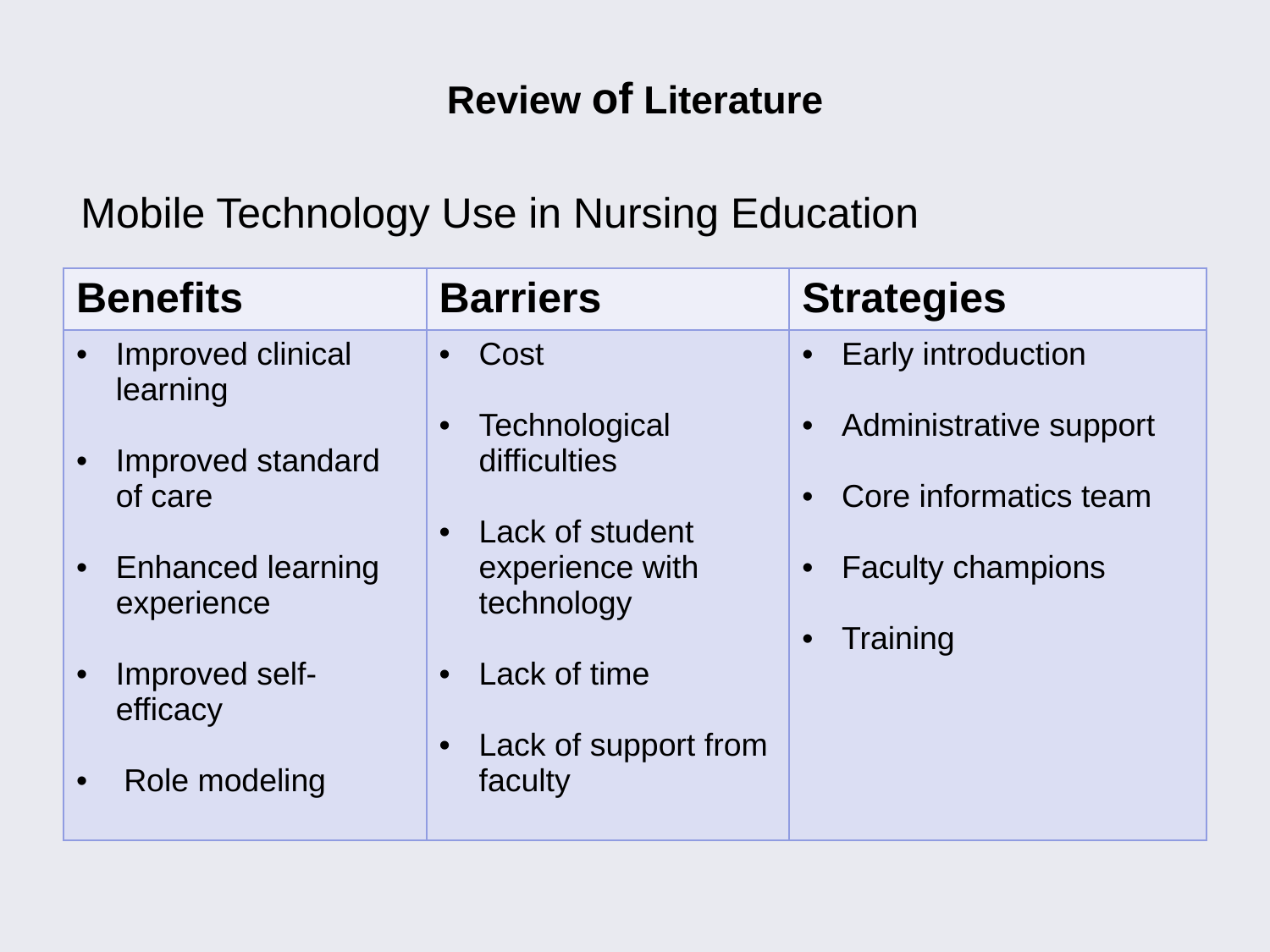

# Review of Literature

Mobile Technology Use in Nursing Education
| Benefits | Barriers | Strategies |
| --- | --- | --- |
| Improved clinical learning Improved standard of care Enhanced learning experience Improved self-efficacy Role modeling | Cost Technological difficulties Lack of student experience with technology Lack of time Lack of support from faculty | Early introduction Administrative support Core informatics team Faculty champions Training |